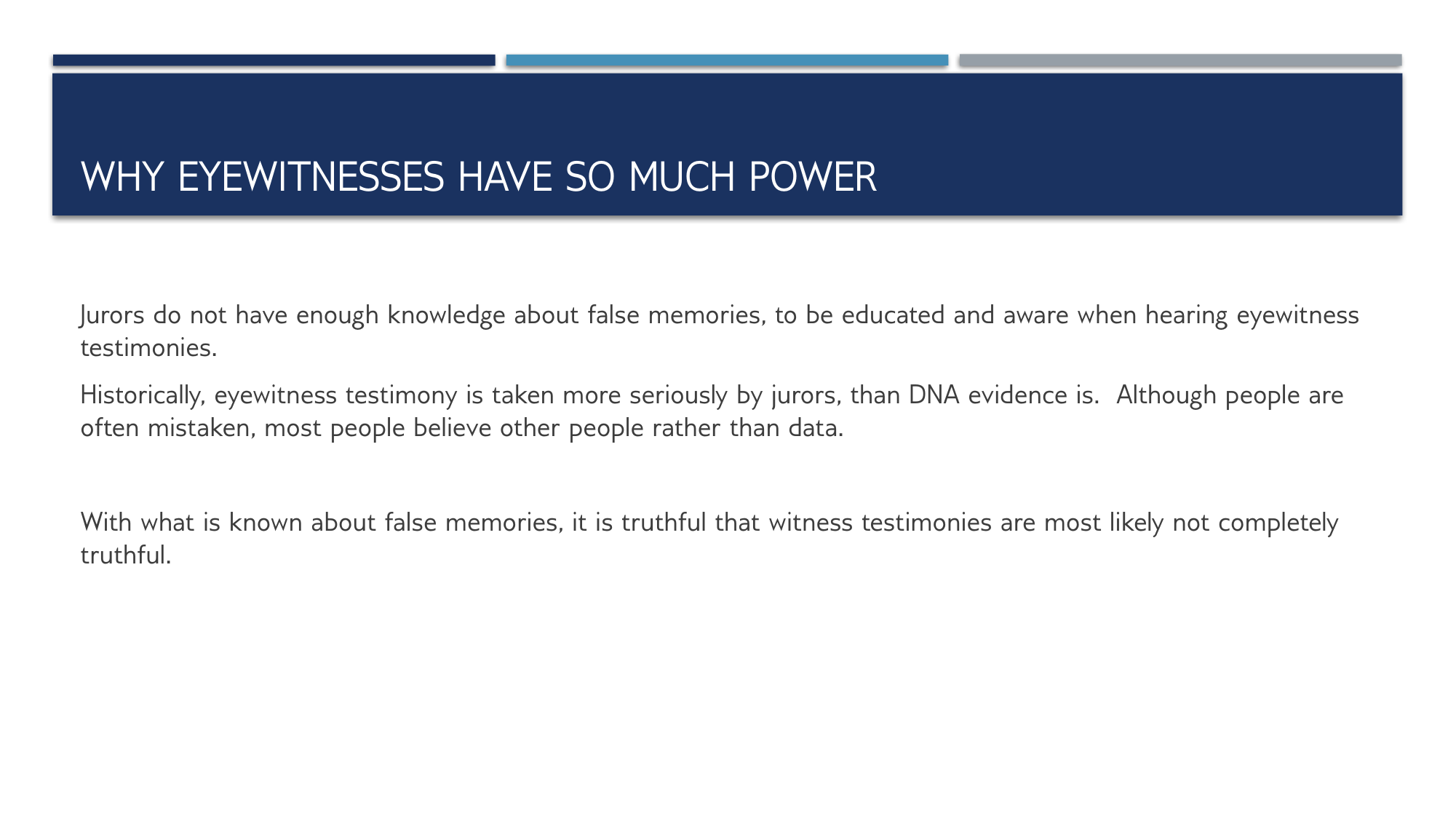

# Why eyewitnesses have so much power
Jurors do not have enough knowledge about false memories, to be educated and aware when hearing eyewitness testimonies.
Historically, eyewitness testimony is taken more seriously by jurors, than DNA evidence is.  Although people are often mistaken, most people believe other people rather than data.

With what is known about false memories, it is truthful that witness testimonies are most likely not completely truthful.